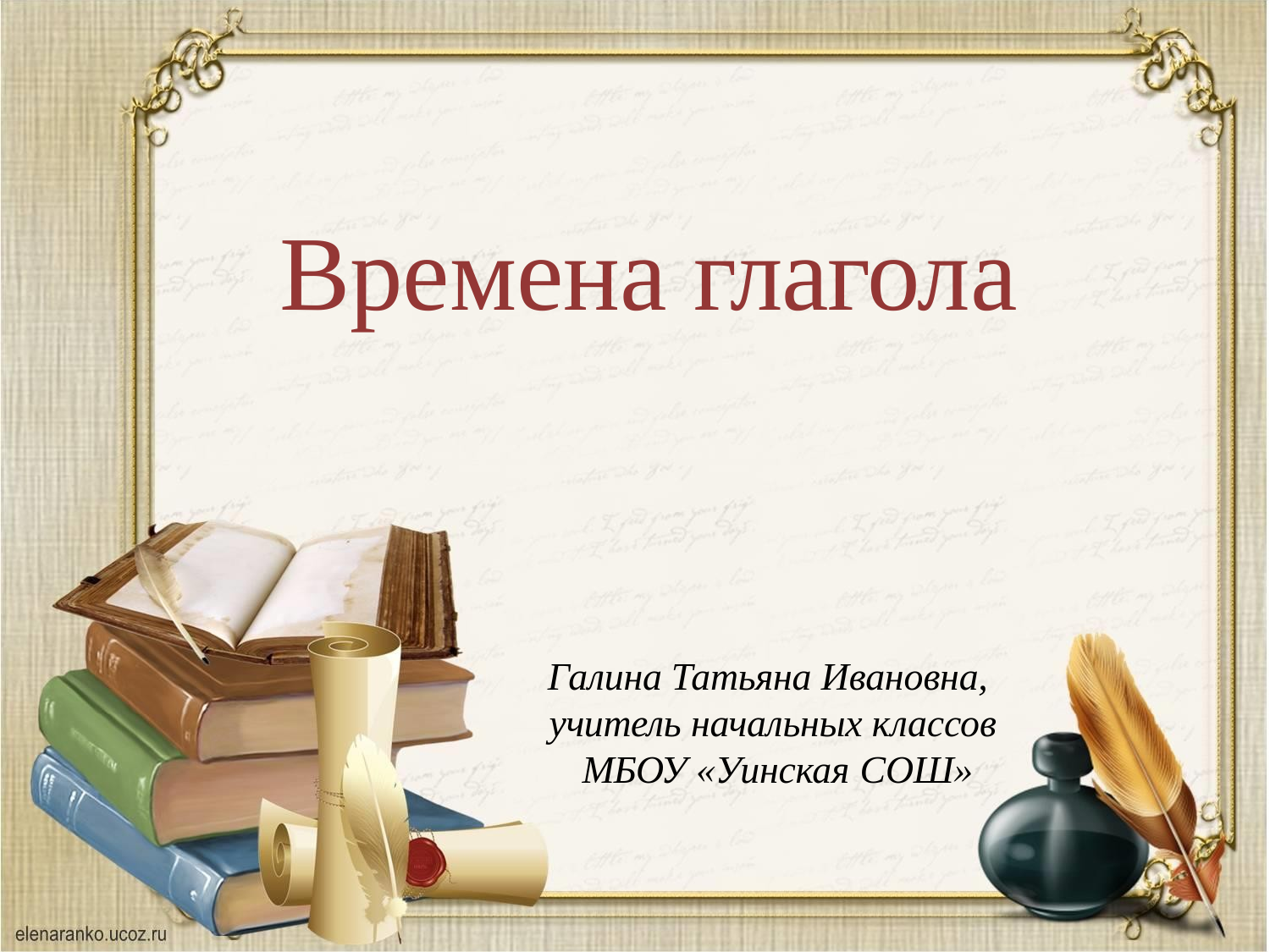

# Времена глагола
Галина Татьяна Ивановна,  учитель начальных классов  МБОУ «Уинская СОШ»